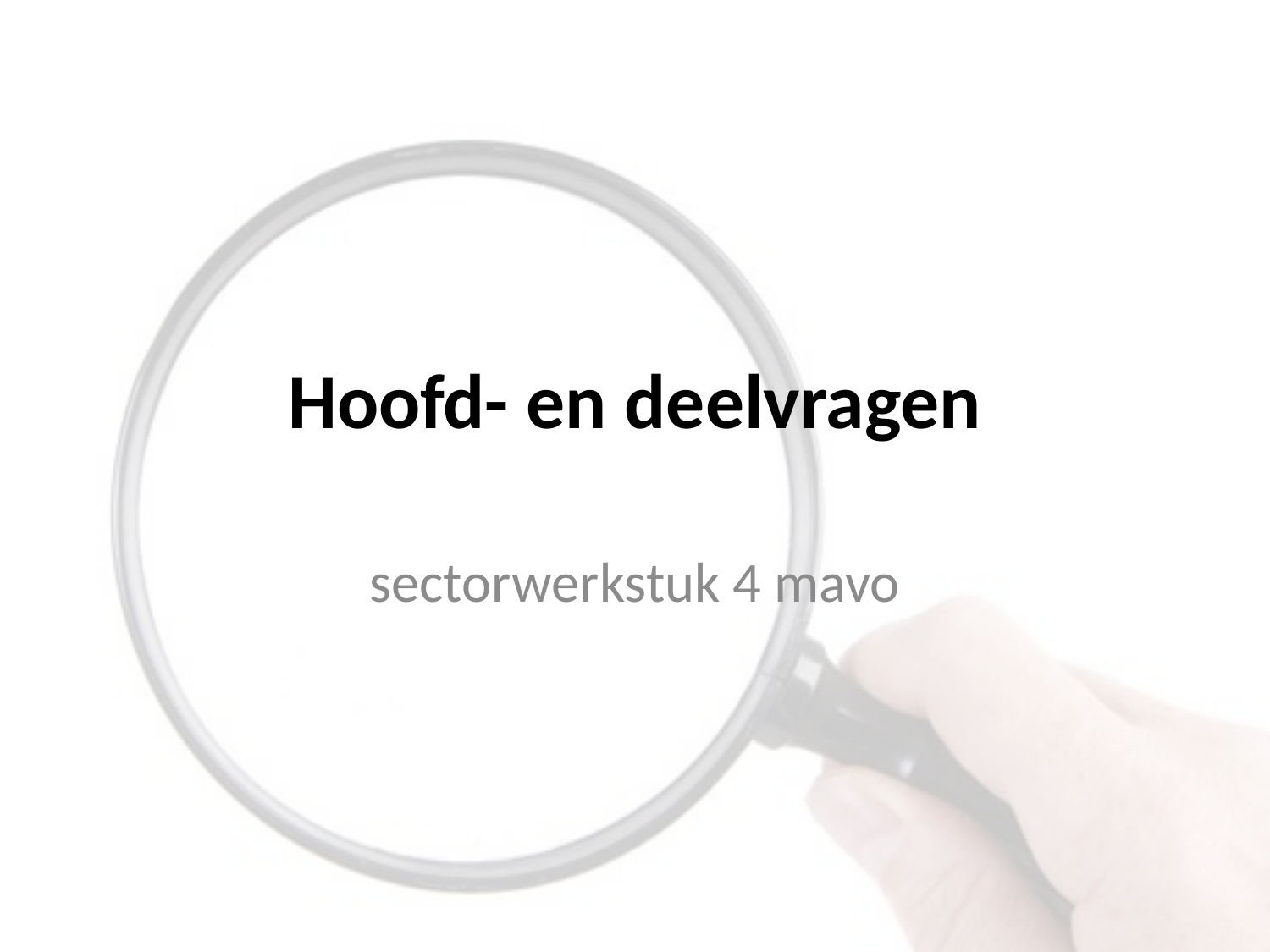

# Hoofd- en deelvragen
sectorwerkstuk 4 mavo